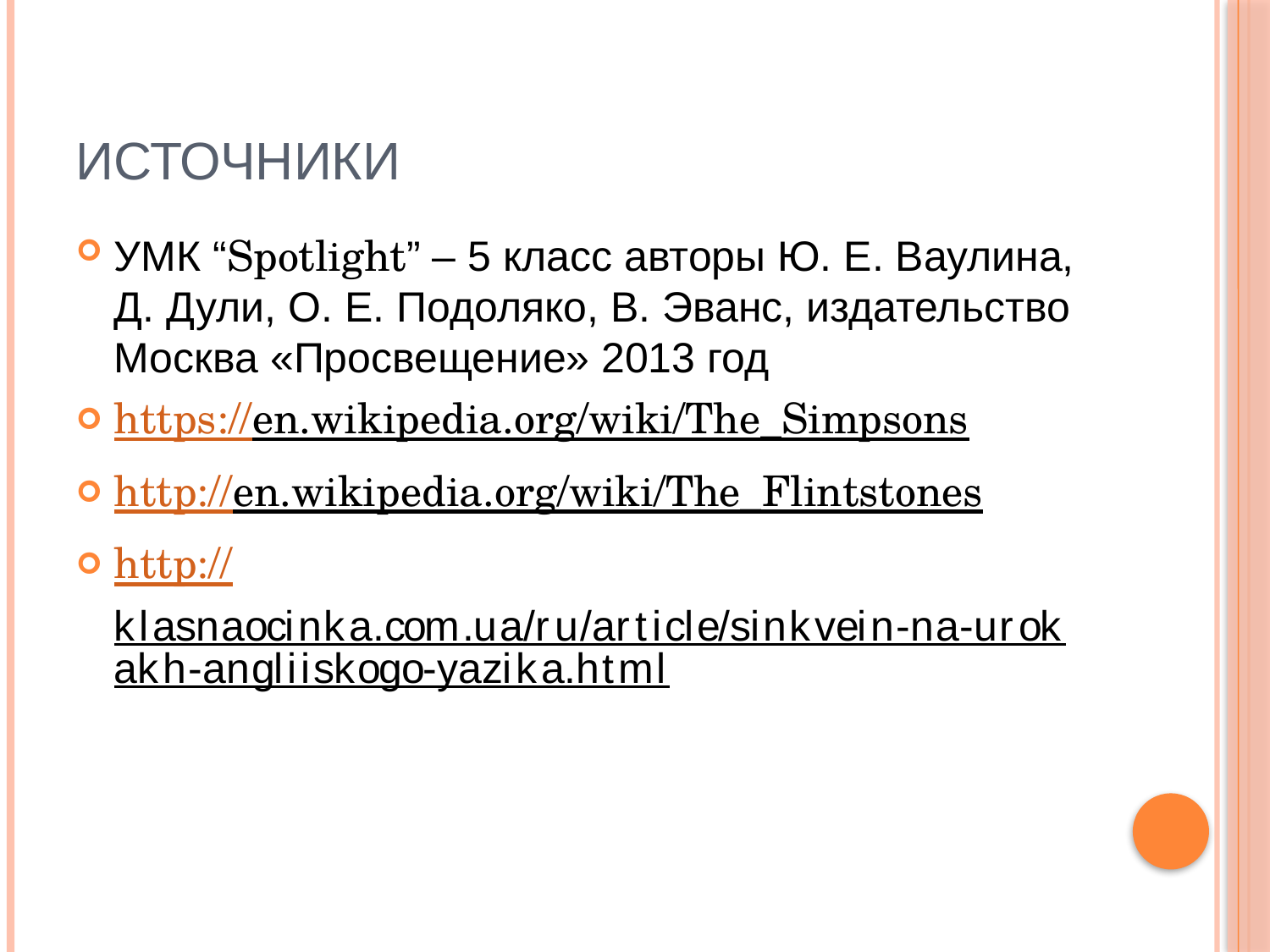

# Источники
УМК “Spotlight” – 5 класс авторы Ю. Е. Ваулина, Д. Дули, О. Е. Подоляко, В. Эванс, издательство Москва «Просвещение» 2013 год
https://en.wikipedia.org/wiki/The_Simpsons
http://en.wikipedia.org/wiki/The_Flintstones
http://klasnaocinka.com.ua/ru/article/sinkvein-na-urokakh-angliiskogo-yazika.html